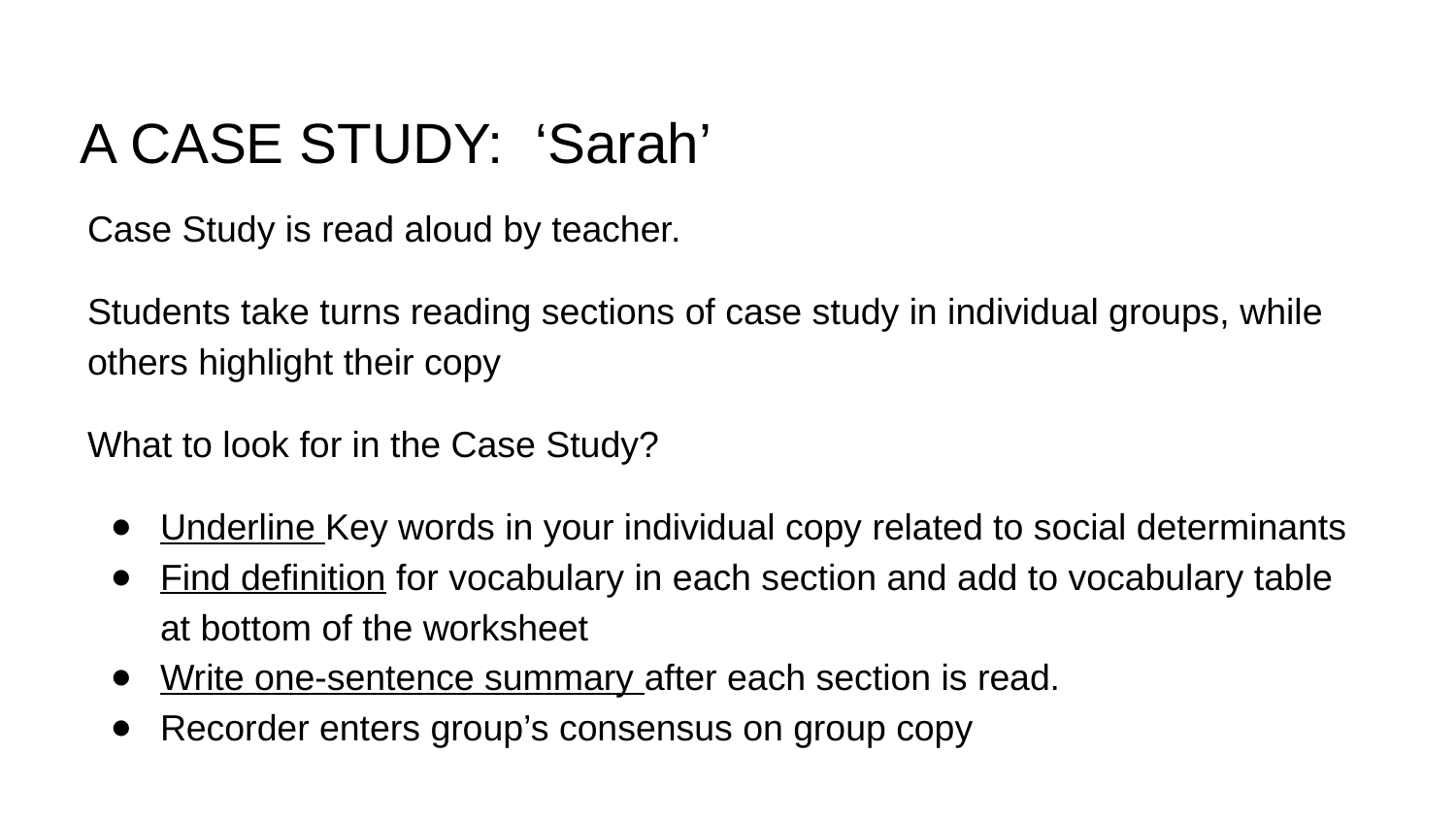

# A CASE STUDY:  ‘Sarah’
Case Study is read aloud by teacher.
Students take turns reading sections of case study in individual groups, while others highlight their copy
What to look for in the Case Study?
Underline Key words in your individual copy related to social determinants
Find definition for vocabulary in each section and add to vocabulary table at bottom of the worksheet
Write one-sentence summary after each section is read.
Recorder enters group’s consensus on group copy